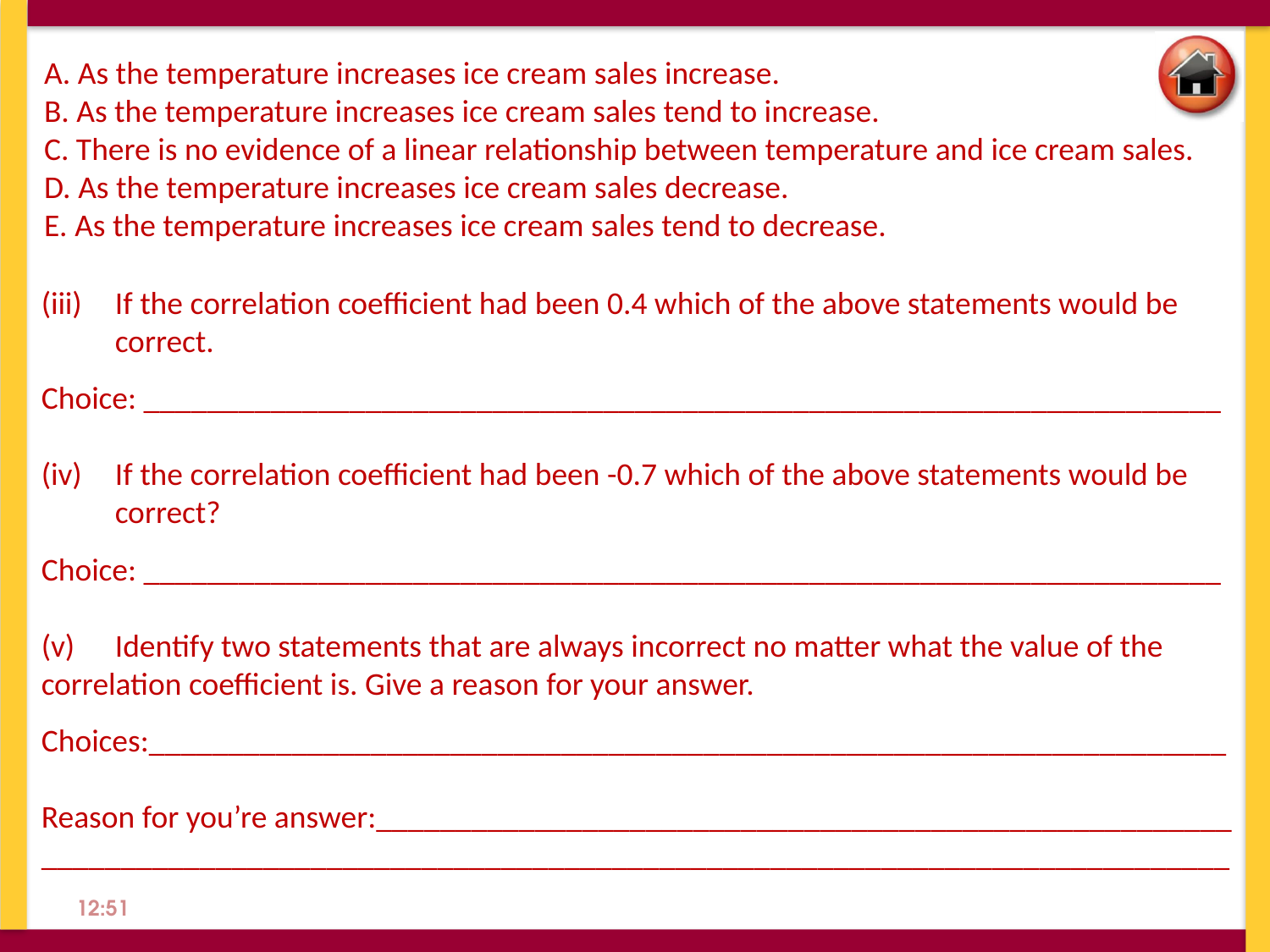

A. As the temperature increases ice cream sales increase.
B. As the temperature increases ice cream sales tend to increase.
C. There is no evidence of a linear relationship between temperature and ice cream sales.
D. As the temperature increases ice cream sales decrease.
E. As the temperature increases ice cream sales tend to decrease.
(iii)	If the correlation coefficient had been 0.4 which of the above statements would be 	correct.

Choice: ____________________________________________________________________

(iv)	If the correlation coefficient had been -0.7 which of the above statements would be 	correct?

Choice: ____________________________________________________________________

(v)	Identify two statements that are always incorrect no matter what the value of the 	correlation coefficient is. Give a reason for your answer.

Choices:____________________________________________________________________

Reason for you’re answer:______________________________________________________
___________________________________________________________________________
12:51